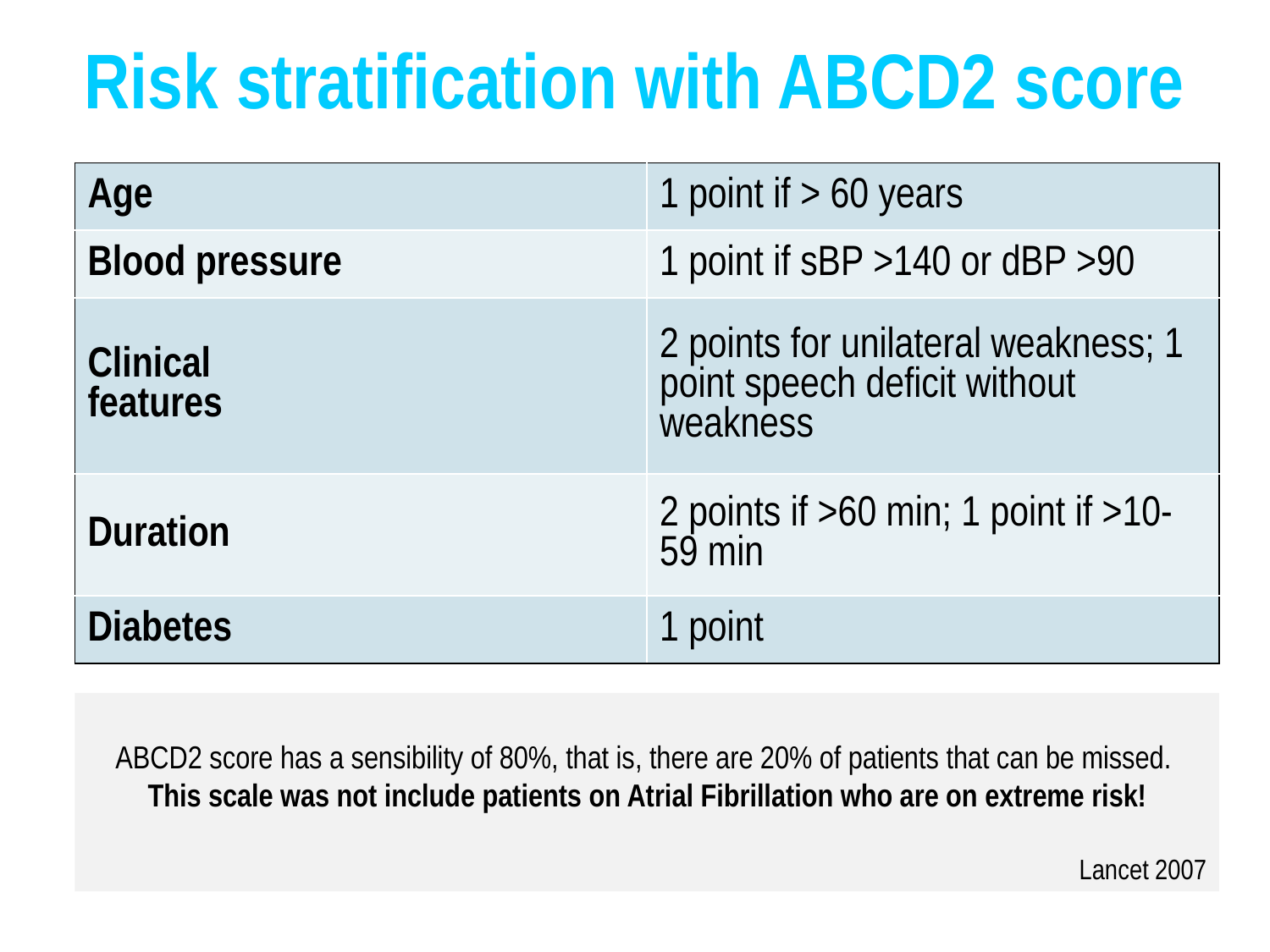

# Risk stratification with ABCD2 score
| Age | 1 point if > 60 years |
| --- | --- |
| Blood pressure | 1 point if sBP >140 or dBP >90 |
| Clinical features | 2 points for unilateral weakness; 1 point speech deficit without weakness |
| Duration | 2 points if >60 min; 1 point if >10-59 min |
| Diabetes | 1 point |

ABCD2 score has a sensibility of 80%, that is, there are 20% of patients that can be missed.
This scale was not include patients on Atrial Fibrillation who are on extreme risk!

Lancet 2007